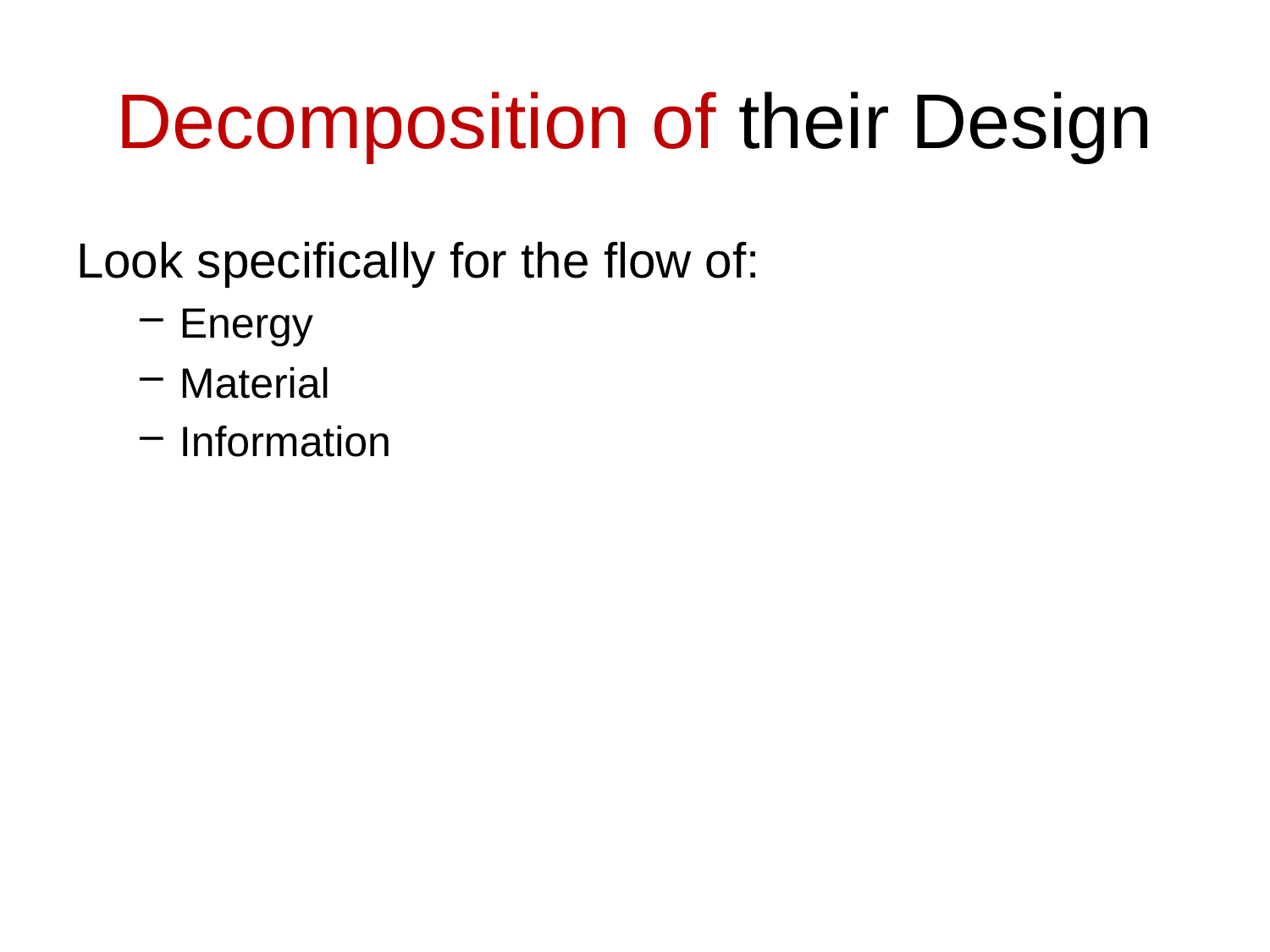

# Decomposition of their Design
Look specifically for the flow of:
Energy
Material
Information